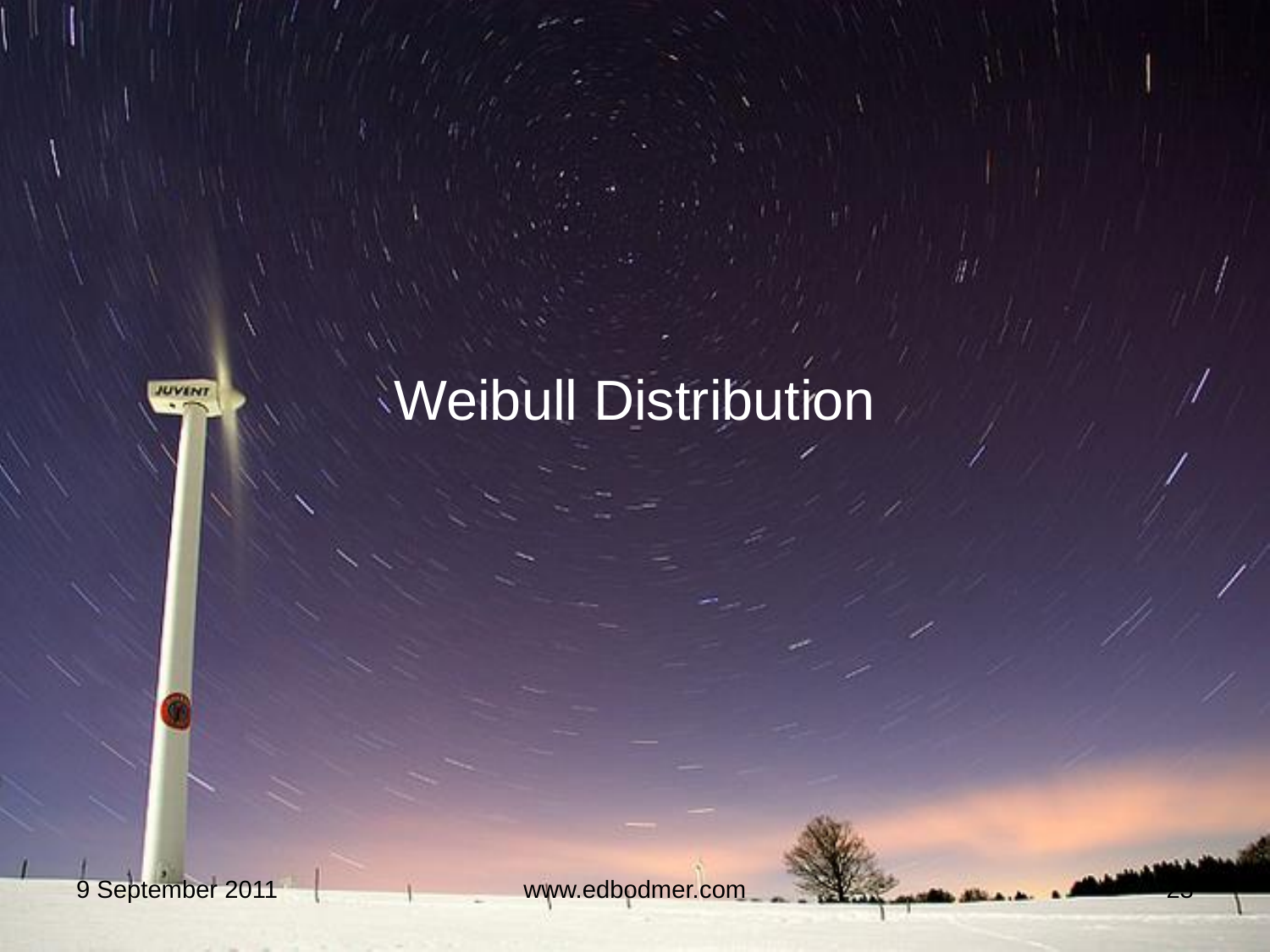

# Weibull Distribution
9 September 2011
www.edbodmer.com
23